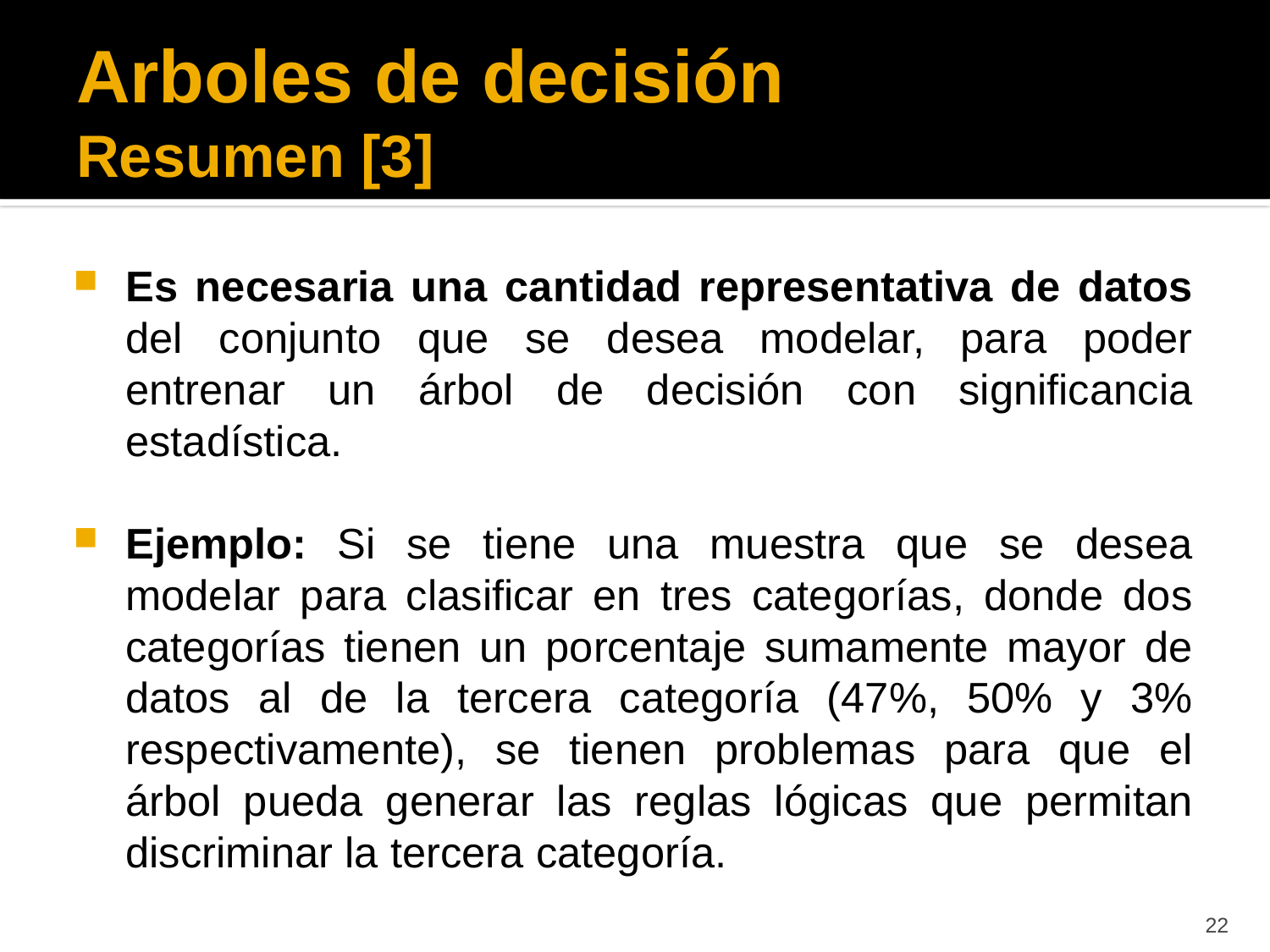

# Arboles de decisión Resumen [3]
Es necesaria una cantidad representativa de datos del conjunto que se desea modelar, para poder entrenar un árbol de decisión con significancia estadística.

Ejemplo: Si se tiene una muestra que se desea modelar para clasificar en tres categorías, donde dos categorías tienen un porcentaje sumamente mayor de datos al de la tercera categoría (47%, 50% y 3% respectivamente), se tienen problemas para que el árbol pueda generar las reglas lógicas que permitan discriminar la tercera categoría.

22